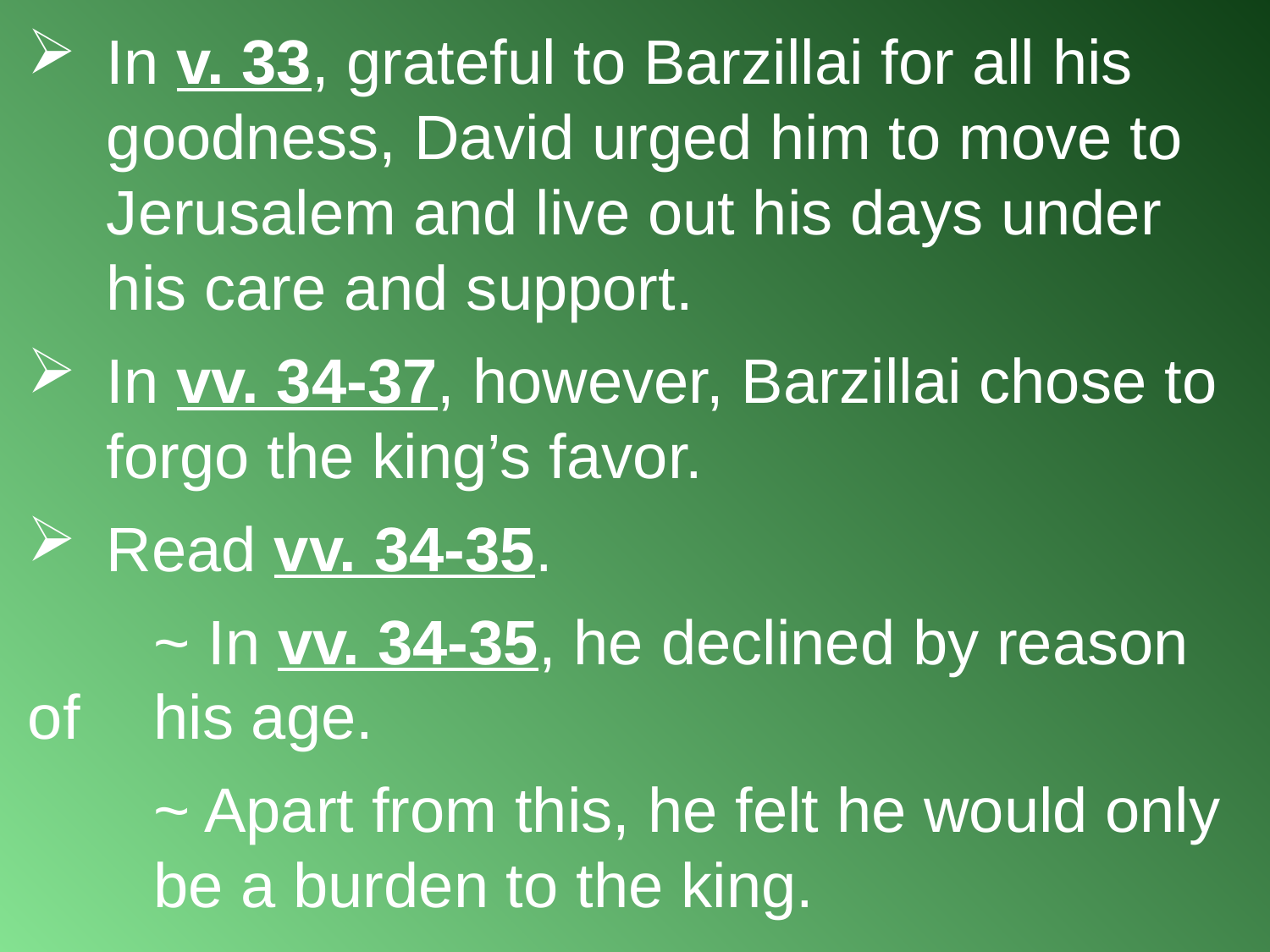

In v. 33, grateful to Barzillai for all his goodness, David urged him to move to Jerusalem and live out his days under his care and support.
In vv. 34-37, however, Barzillai chose to forgo the king’s favor.
Read vv. 34-35.
		~ In vv. 34-35, he declined by reason of 					his age.
		~ Apart from this, he felt he would only 				be a burden to the king.